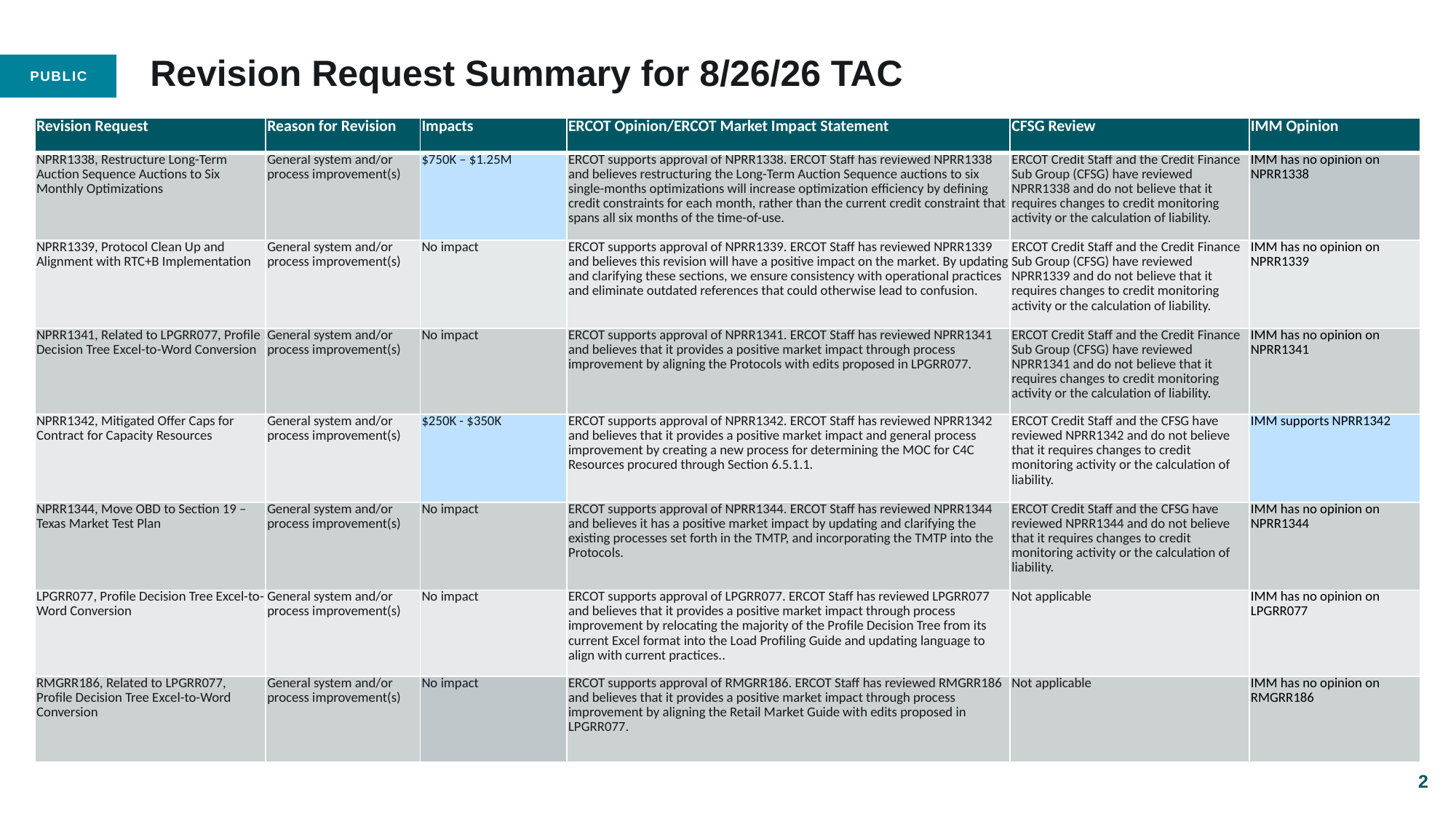

# Revision Request Summary for 8/26/26 TAC
| Revision Request | Reason for Revision | Impacts | ERCOT Opinion/ERCOT Market Impact Statement | CFSG Review | IMM Opinion |
| --- | --- | --- | --- | --- | --- |
| NPRR1338, Restructure Long-Term Auction Sequence Auctions to Six Monthly Optimizations | General system and/or process improvement(s) | $750K – $1.25M | ERCOT supports approval of NPRR1338. ERCOT Staff has reviewed NPRR1338 and believes restructuring the Long-Term Auction Sequence auctions to six single-months optimizations will increase optimization efficiency by defining credit constraints for each month, rather than the current credit constraint that spans all six months of the time-of-use. | ERCOT Credit Staff and the Credit Finance Sub Group (CFSG) have reviewed NPRR1338 and do not believe that it requires changes to credit monitoring activity or the calculation of liability. | IMM has no opinion on NPRR1338 |
| NPRR1339, Protocol Clean Up and Alignment with RTC+B Implementation | General system and/or process improvement(s) | No impact | ERCOT supports approval of NPRR1339. ERCOT Staff has reviewed NPRR1339 and believes this revision will have a positive impact on the market. By updating and clarifying these sections, we ensure consistency with operational practices and eliminate outdated references that could otherwise lead to confusion. | ERCOT Credit Staff and the Credit Finance Sub Group (CFSG) have reviewed NPRR1339 and do not believe that it requires changes to credit monitoring activity or the calculation of liability. | IMM has no opinion on NPRR1339 |
| NPRR1341, Related to LPGRR077, Profile Decision Tree Excel-to-Word Conversion | General system and/or process improvement(s) | No impact | ERCOT supports approval of NPRR1341. ERCOT Staff has reviewed NPRR1341 and believes that it provides a positive market impact through process improvement by aligning the Protocols with edits proposed in LPGRR077. | ERCOT Credit Staff and the Credit Finance Sub Group (CFSG) have reviewed NPRR1341 and do not believe that it requires changes to credit monitoring activity or the calculation of liability. | IMM has no opinion on NPRR1341 |
| NPRR1342, Mitigated Offer Caps for Contract for Capacity Resources | General system and/or process improvement(s) | $250K - $350K | ERCOT supports approval of NPRR1342. ERCOT Staff has reviewed NPRR1342 and believes that it provides a positive market impact and general process improvement by creating a new process for determining the MOC for C4C Resources procured through Section 6.5.1.1. | ERCOT Credit Staff and the CFSG have reviewed NPRR1342 and do not believe that it requires changes to credit monitoring activity or the calculation of liability. | IMM supports NPRR1342 |
| NPRR1344, Move OBD to Section 19 – Texas Market Test Plan | General system and/or process improvement(s) | No impact | ERCOT supports approval of NPRR1344. ERCOT Staff has reviewed NPRR1344 and believes it has a positive market impact by updating and clarifying the existing processes set forth in the TMTP, and incorporating the TMTP into the Protocols. | ERCOT Credit Staff and the CFSG have reviewed NPRR1344 and do not believe that it requires changes to credit monitoring activity or the calculation of liability. | IMM has no opinion on NPRR1344 |
| LPGRR077, Profile Decision Tree Excel-to-Word Conversion | General system and/or process improvement(s) | No impact | ERCOT supports approval of LPGRR077. ERCOT Staff has reviewed LPGRR077 and believes that it provides a positive market impact through process improvement by relocating the majority of the Profile Decision Tree from its current Excel format into the Load Profiling Guide and updating language to align with current practices.. | Not applicable | IMM has no opinion on LPGRR077 |
| RMGRR186, Related to LPGRR077, Profile Decision Tree Excel-to-Word Conversion | General system and/or process improvement(s) | No impact | ERCOT supports approval of RMGRR186. ERCOT Staff has reviewed RMGRR186 and believes that it provides a positive market impact through process improvement by aligning the Retail Market Guide with edits proposed in LPGRR077. | Not applicable | IMM has no opinion on RMGRR186 |
2